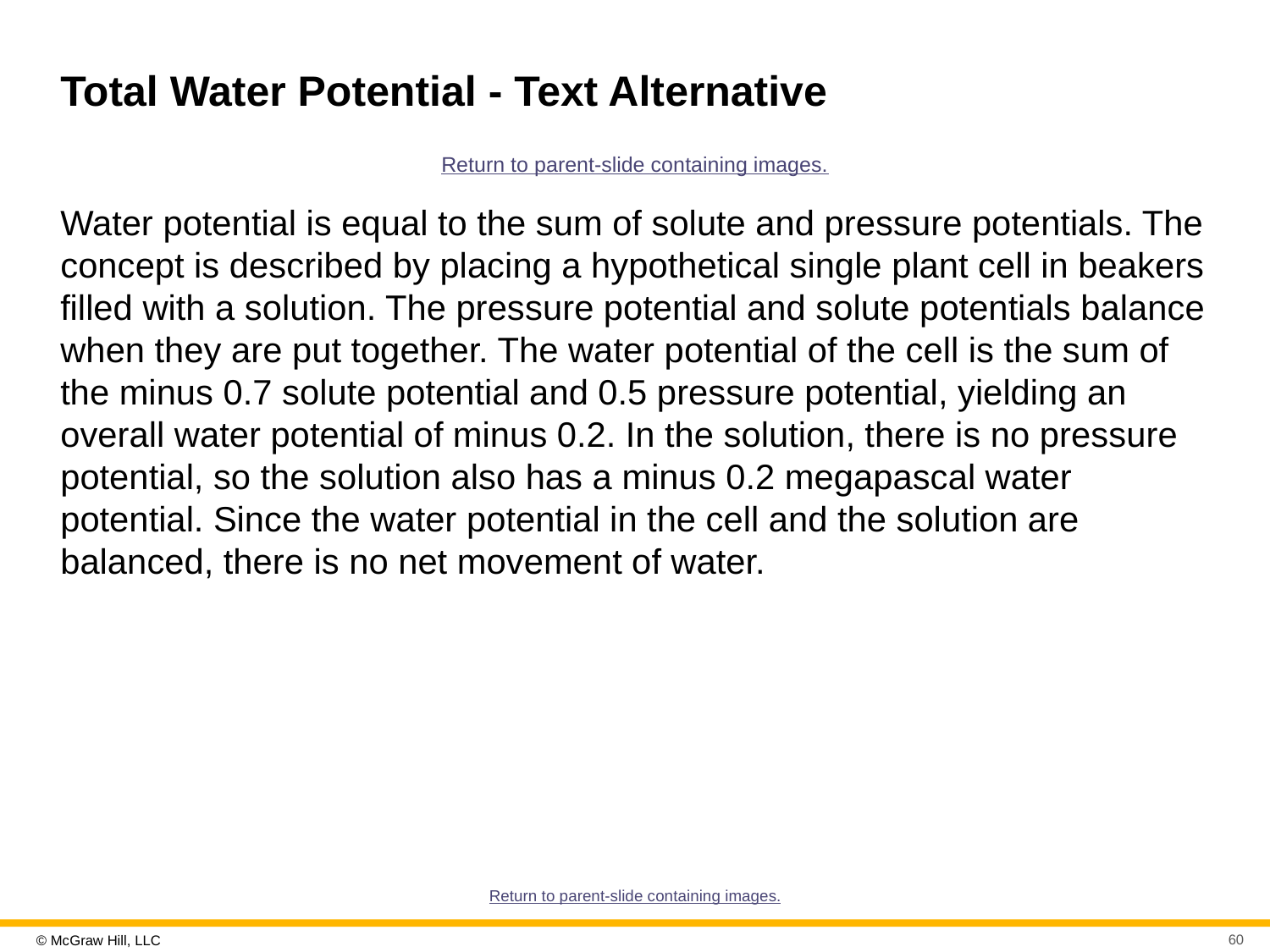

# Total Water Potential - Text Alternative
Return to parent-slide containing images.
Water potential is equal to the sum of solute and pressure potentials. The concept is described by placing a hypothetical single plant cell in beakers filled with a solution. The pressure potential and solute potentials balance when they are put together. The water potential of the cell is the sum of the minus 0.7 solute potential and 0.5 pressure potential, yielding an overall water potential of minus 0.2. In the solution, there is no pressure potential, so the solution also has a minus 0.2 megapascal water potential. Since the water potential in the cell and the solution are balanced, there is no net movement of water.
Return to parent-slide containing images.
60